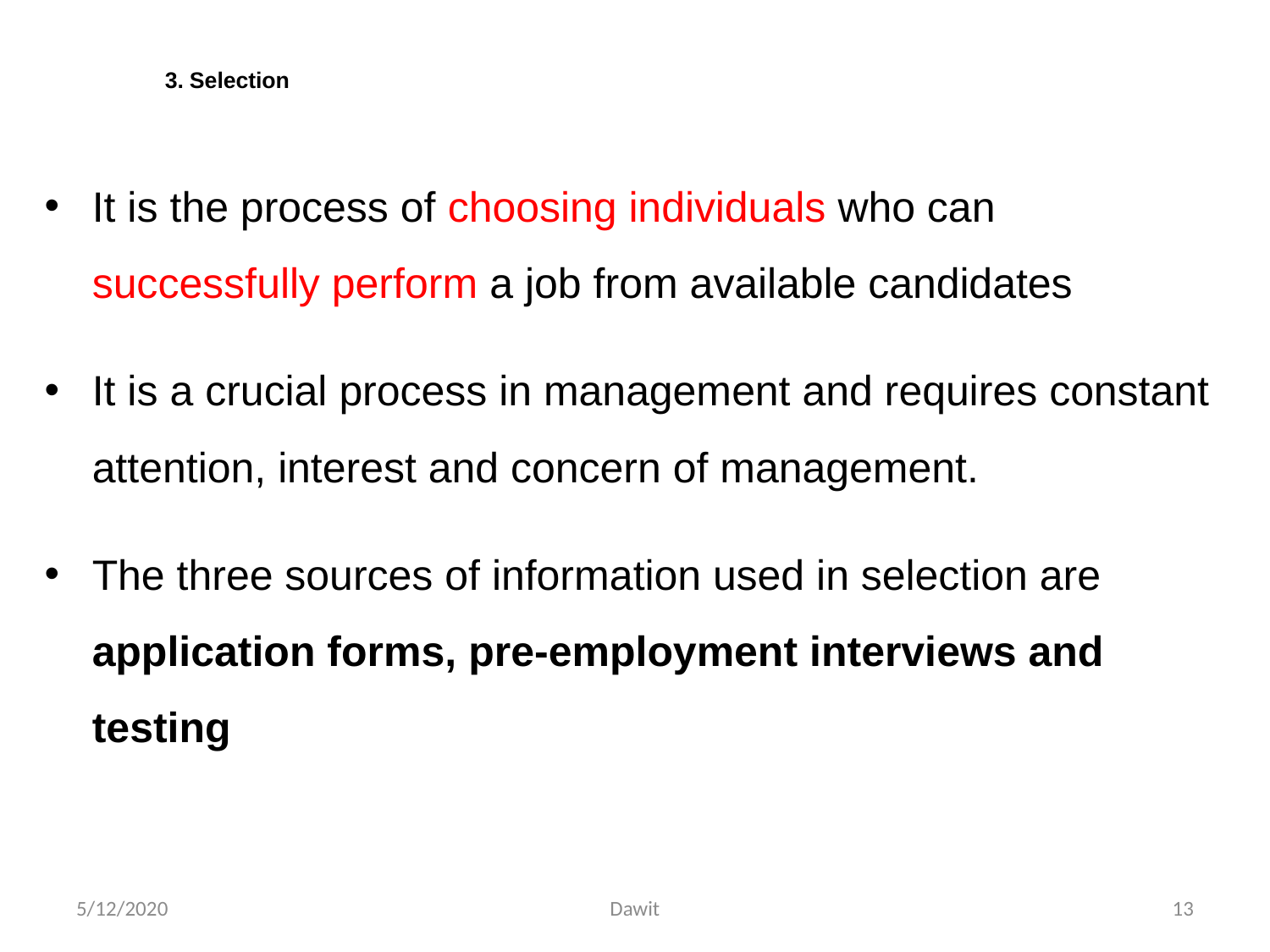

# 3. Selection
It is the process of choosing individuals who can successfully perform a job from available candidates
It is a crucial process in management and requires constant attention, interest and concern of management.
The three sources of information used in selection are application forms, pre-employment interviews and testing
5/12/2020
Dawit
13